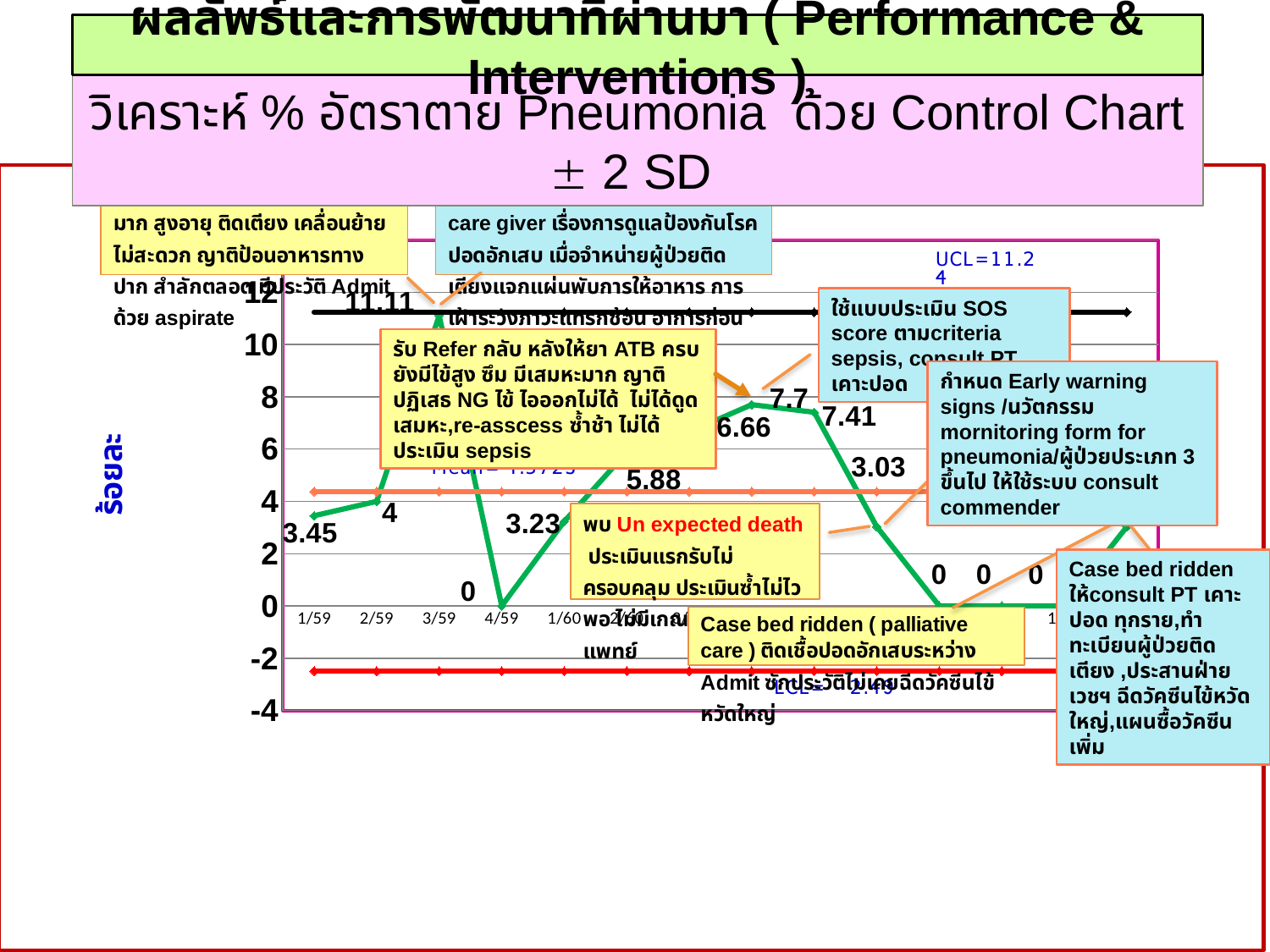

ผลลัพธ์และการพัฒนาที่ผ่านมา ( Performance & Interventions )
วิเคราะห์ % อัตราตาย Pneumonia  ด้วย Control Chart  ± 2 SD

### Chart

| Category | %death  pneumonia | Mean | LCL | UCL |
|---|---|---|---|---|
| 1/59 | 3.45 | 4.3725 | -2.4941315301921207 | 11.23913153019212 |
| 2/59 | 4.0 | 4.3725 | -2.4941315301921207 | 11.23913153019212 |
| 3/59 | 11.11 | 4.3725 | -2.4941315301921207 | 11.23913153019212 |
| 4/59 | 0.0 | 4.3725 | -2.4941315301921207 | 11.23913153019212 |
| 1/60 | 3.23 | 4.3725 | -2.4941315301921207 | 11.23913153019212 |
| 2/60 | 5.88 | 4.3725 | -2.4941315301921207 | 11.23913153019212 |
| 3/60 | 6.66 | 4.3725 | -2.4941315301921207 | 11.23913153019212 |
| 4/60 | 7.7 | 4.3725 | -2.4941315301921207 | 11.23913153019212 |
| 1/61 | 7.41 | 4.3725 | -2.4941315301921207 | 11.23913153019212 |
| 2/61 | 3.03 | 4.3725 | -2.4941315301921207 | 11.23913153019212 |
| 3/61 | 0.0 | 4.3725 | -2.4941315301921207 | 11.23913153019212 |
| 4/61 | 0.0 | 4.3725 | -2.4941315301921207 | 11.23913153019212 |
| 1/62 | 0.0 | 4.3725 | -2.4941315301921207 | 11.23913153019212 |
| 2/62 | 3.03 | 4.3725 | -2.4941315301921207 | 11.23913153019212 |
ใช้แบบประเมิน SOS score ตามcriteria sepsis, consult PT เคาะปอด
รับ Refer กลับ หลังให้ยา ATB ครบ ยังมีไข้สูง ซึม มีเสมหะมาก ญาติปฏิเสธ NG ไข้ ไอออกไม่ได้  ไม่ได้ดูดเสมหะ,re-asscess ซ้ำช้า ไม่ได้ประเมิน sepsis
กำหนด Early warning signs /นวัตกรรม mornitoring form for pneumonia/ผู้ป่วยประเภท 3 ขึ้นไป ให้ใช้ระบบ consult commender
Case bed ridden ให้consult PT เคาะปอด ทุกราย,ทำทะเบียนผู้ป่วยติดเตียง ,ประสานฝ่ายเวชฯ ฉีดวัคซีนไข้หวัดใหญ่,แผนซื้อวัคซีนเพิ่ม